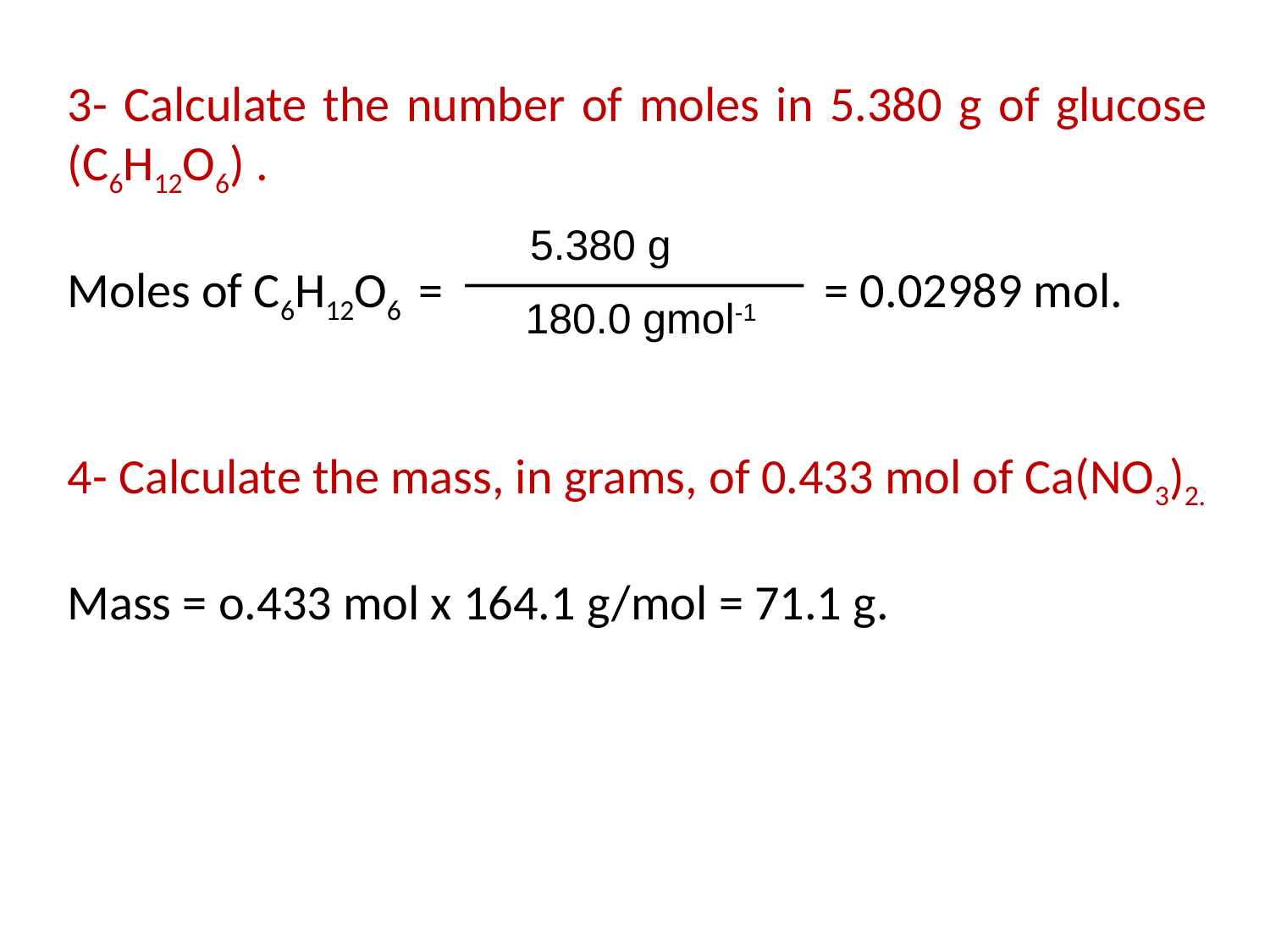

3- Calculate the number of moles in 5.380 g of glucose (C6H12O6) .

Moles of C6H12O6  =                                  = 0.02989 mol.

4- Calculate the mass, in grams, of 0.433 mol of Ca(NO3)2.

Mass = o.433 mol x 164.1 g/mol = 71.1 g.

5.380 g

180.0 gmol-1